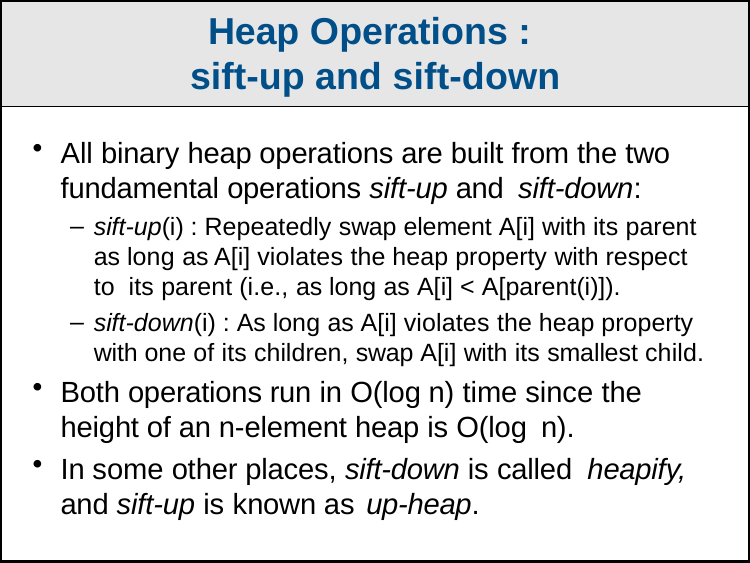

Heap Operations :  sift-up and sift-down
All binary heap operations are built from the two  fundamental operations sift-up and sift-down:
sift-up(i) : Repeatedly swap element A[i] with its parent  as long as A[i] violates the heap property with respect to  its parent (i.e., as long as A[i] < A[parent(i)]).
sift-down(i) : As long as A[i] violates the heap property  with one of its children, swap A[i] with its smallest child.
Both operations run in O(log n) time since the
height of an n-element heap is O(log n).
In some other places, sift-down is called heapify,
and sift-up is known as up-heap.